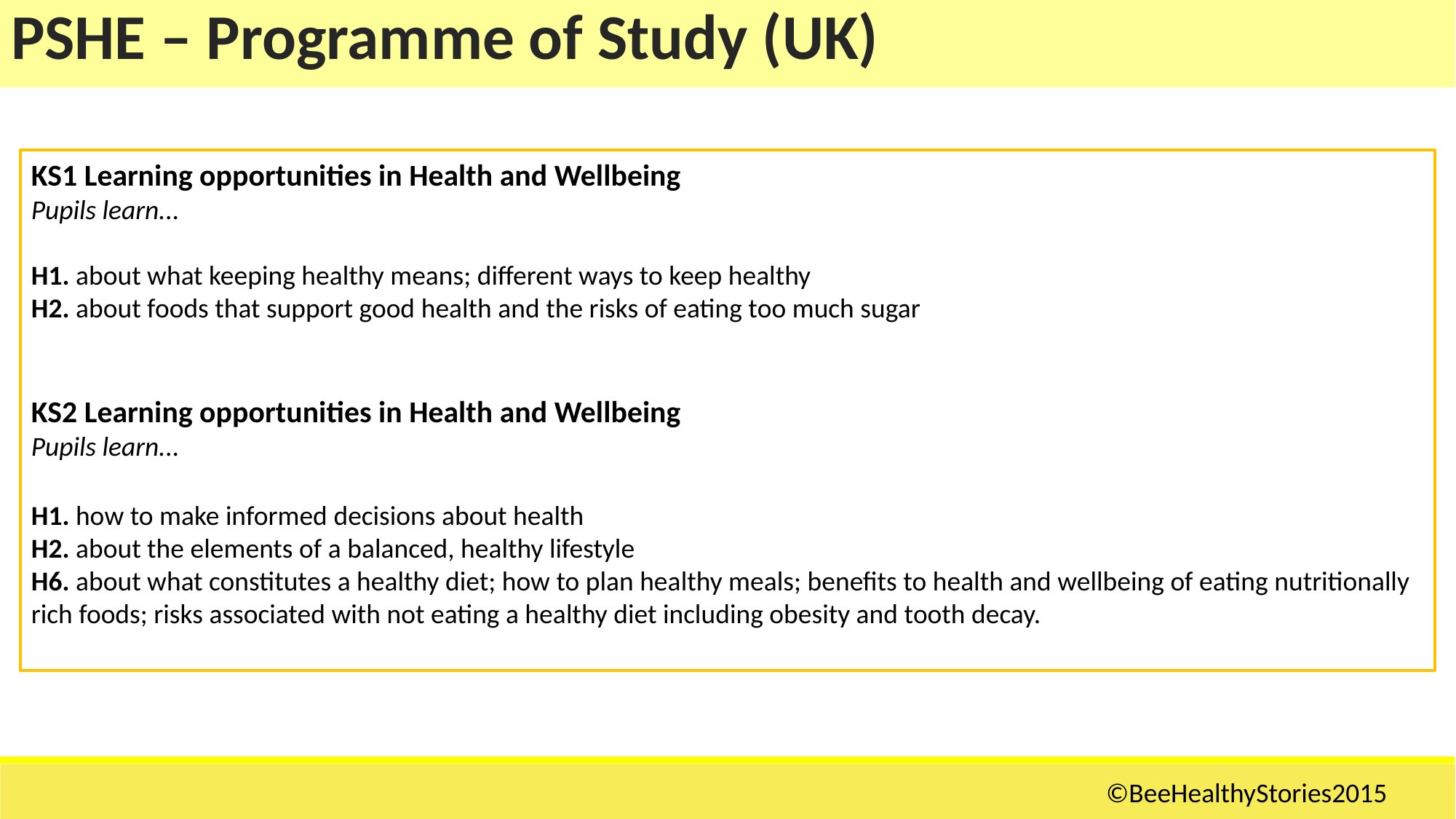

| PSHE – Programme of Study (UK) |
| --- |
KS1 Learning opportunities in Health and Wellbeing
Pupils learn...

H1. about what keeping healthy means; different ways to keep healthy
H2. about foods that support good health and the risks of eating too much sugar

KS2 Learning opportunities in Health and Wellbeing
Pupils learn...

H1. how to make informed decisions about health
H2. about the elements of a balanced, healthy lifestyle
H6. about what constitutes a healthy diet; how to plan healthy meals; benefits to health and wellbeing of eating nutritionally rich foods; risks associated with not eating a healthy diet including obesity and tooth decay.